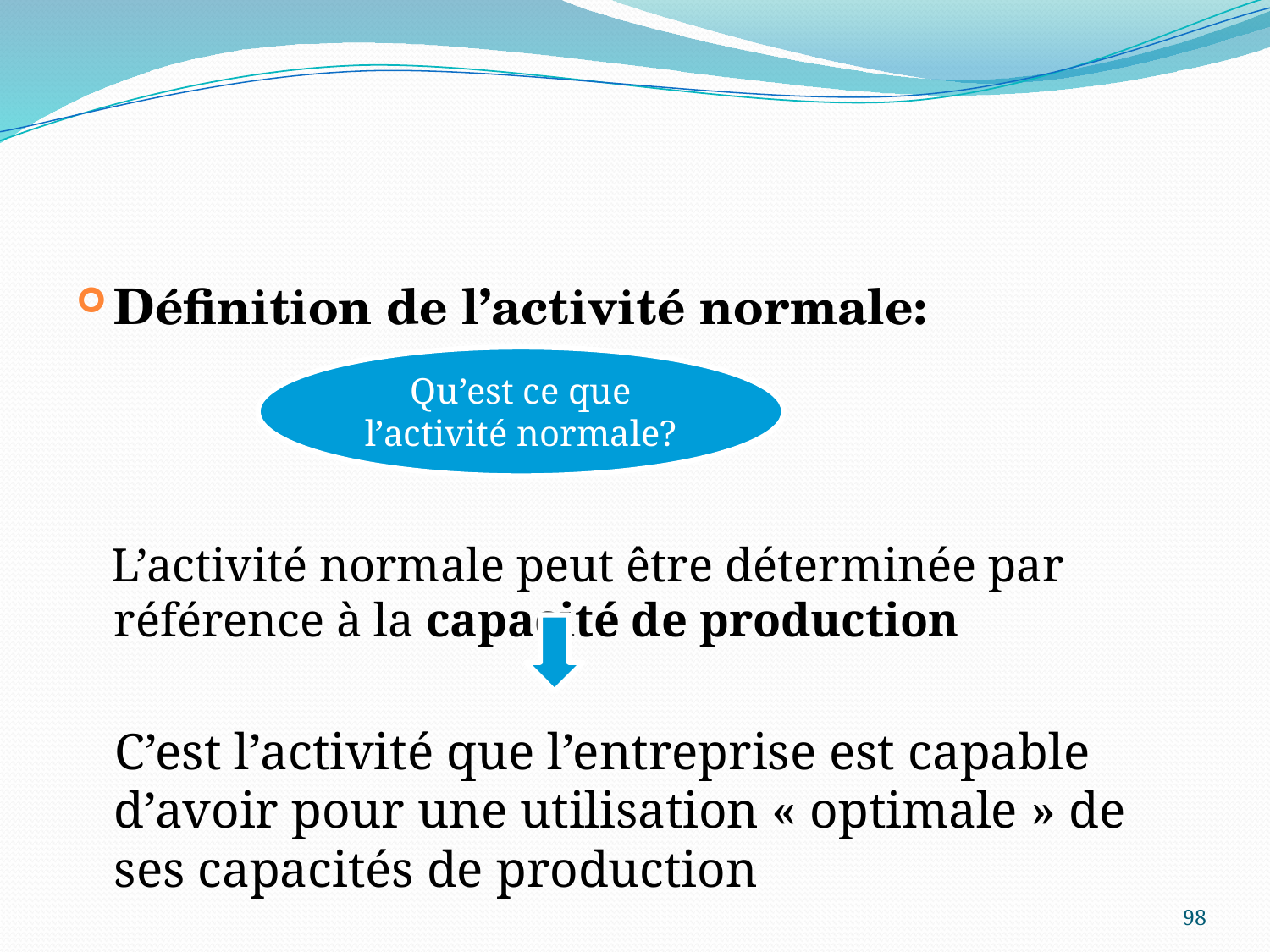

#
Définition de l’activité normale:

   L’activité normale peut être déterminée par référence à la capacité de production

   C’est l’activité que l’entreprise est capable d’avoir pour une utilisation « optimale » de ses capacités de production

Qu’est ce que l’activité normale?

98